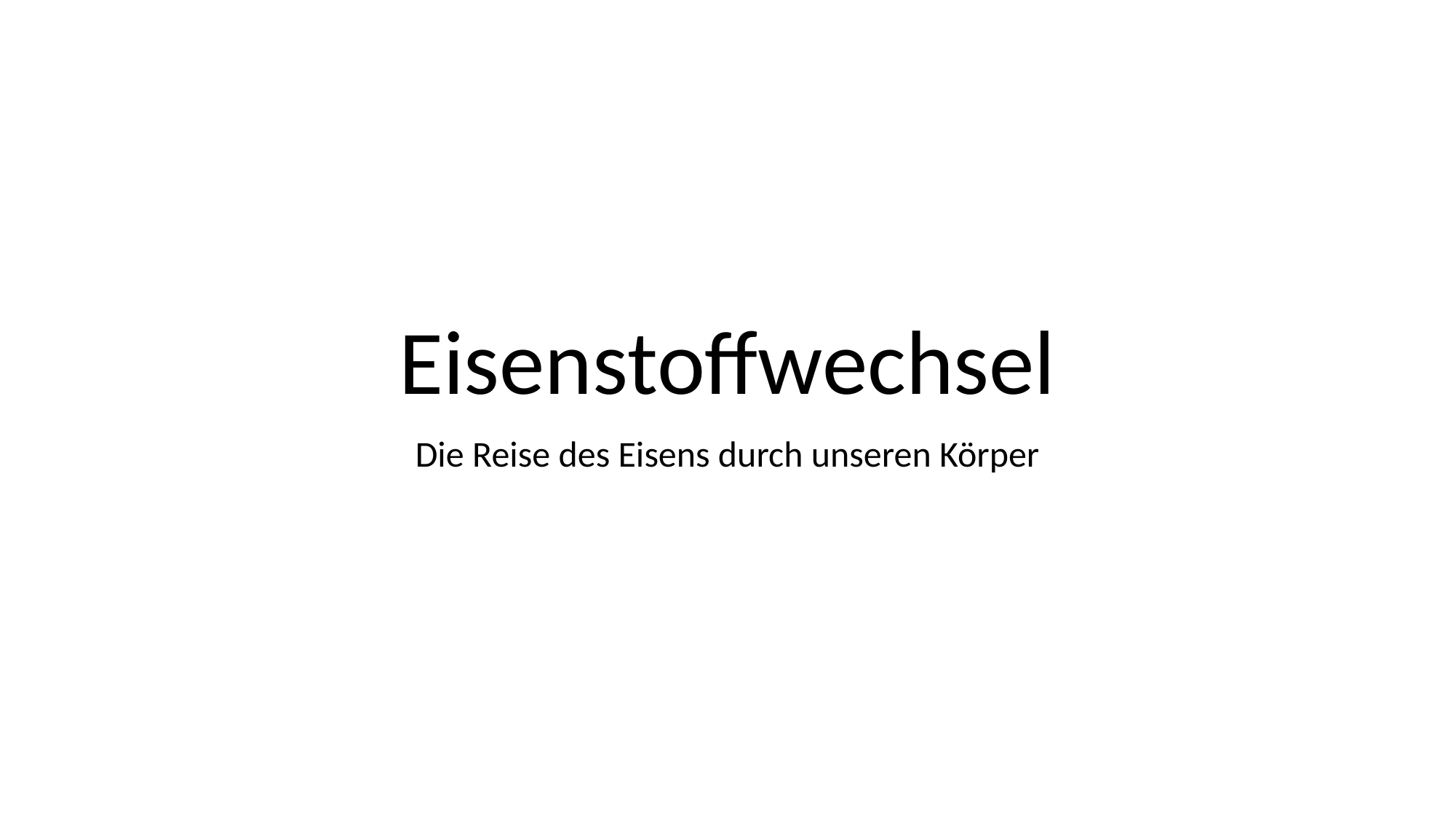

# Eisenstoffwechsel
Die Reise des Eisens durch unseren Körper